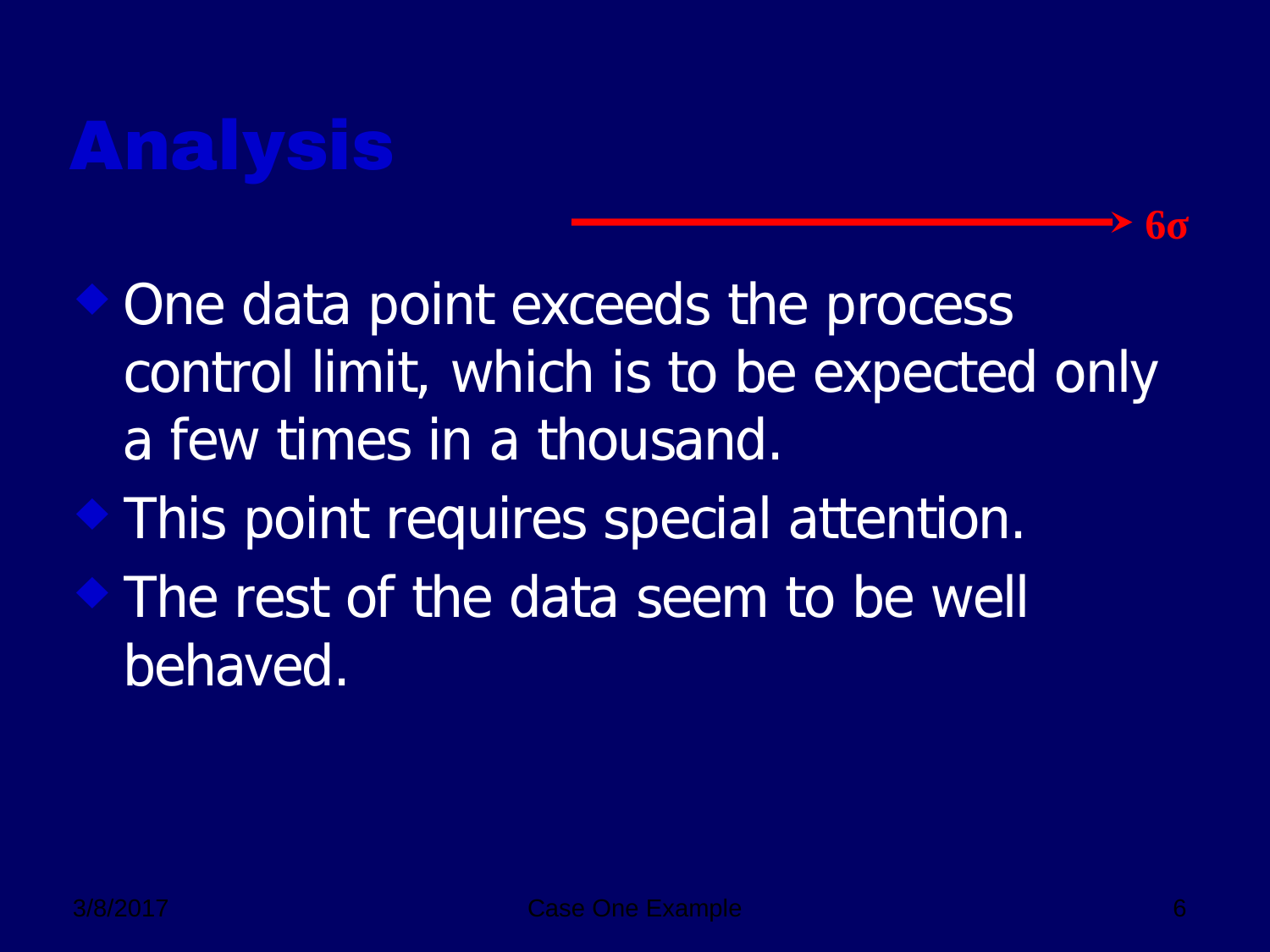

# Analysis
One data point exceeds the process control limit, which is to be expected only a few times in a thousand.
This point requires special attention.
The rest of the data seem to be well behaved.
3/8/2017
Case One Example
6